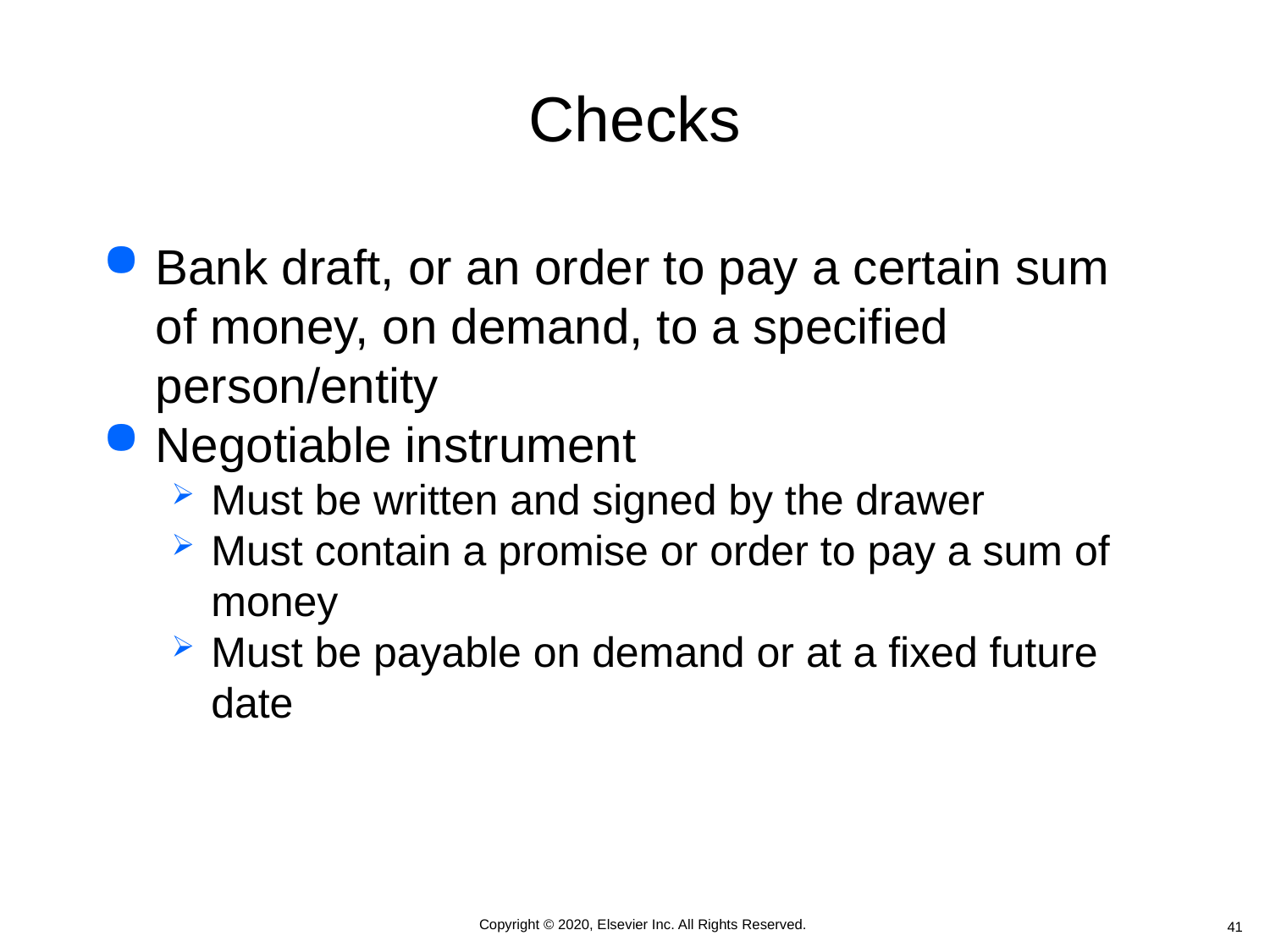

# Checks
Bank draft, or an order to pay a certain sum of money, on demand, to a specified person/entity
Negotiable instrument
Must be written and signed by the drawer
Must contain a promise or order to pay a sum of money
Must be payable on demand or at a fixed future date